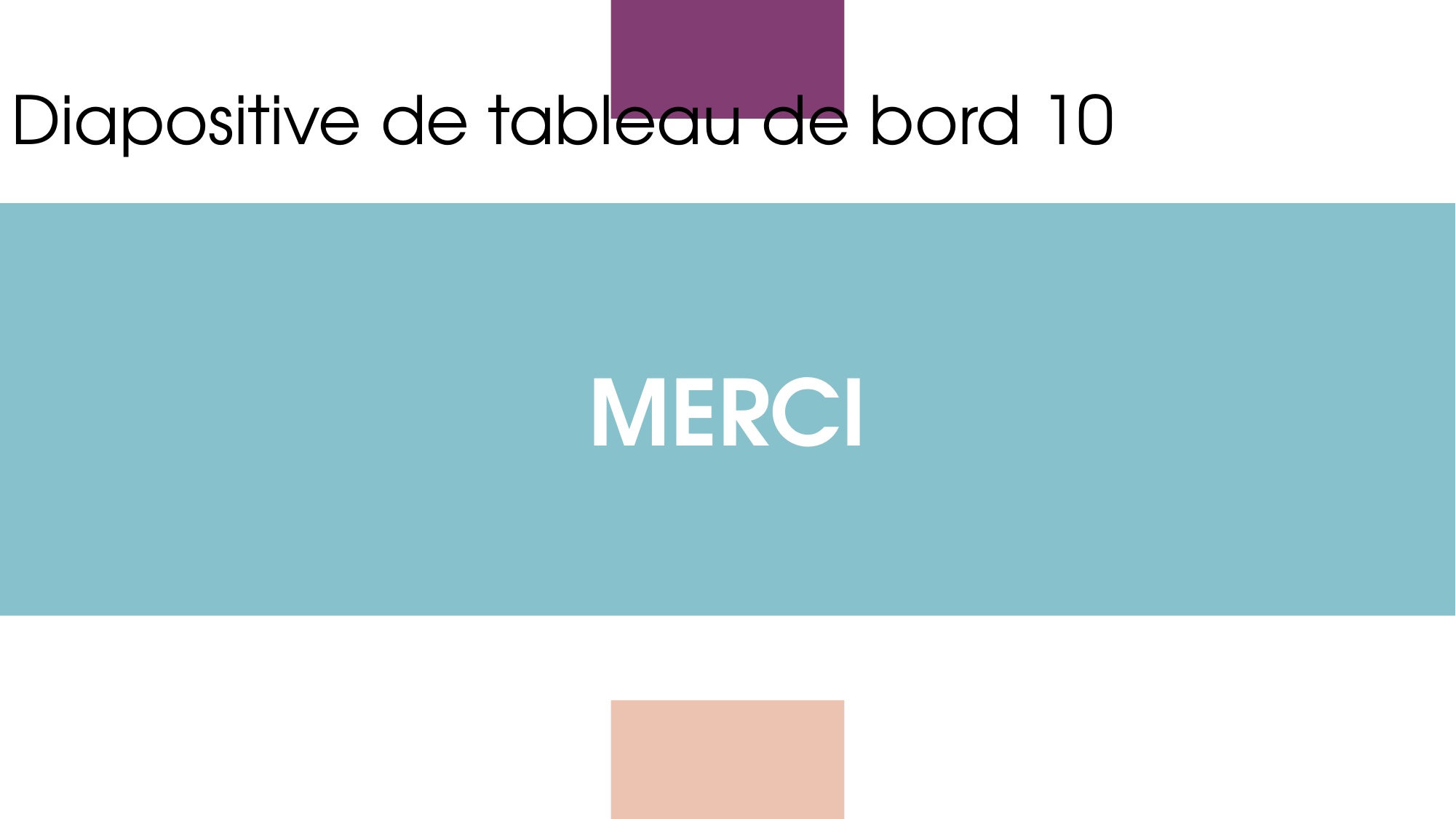

Diapositive de tableau de bord 10

MERCI